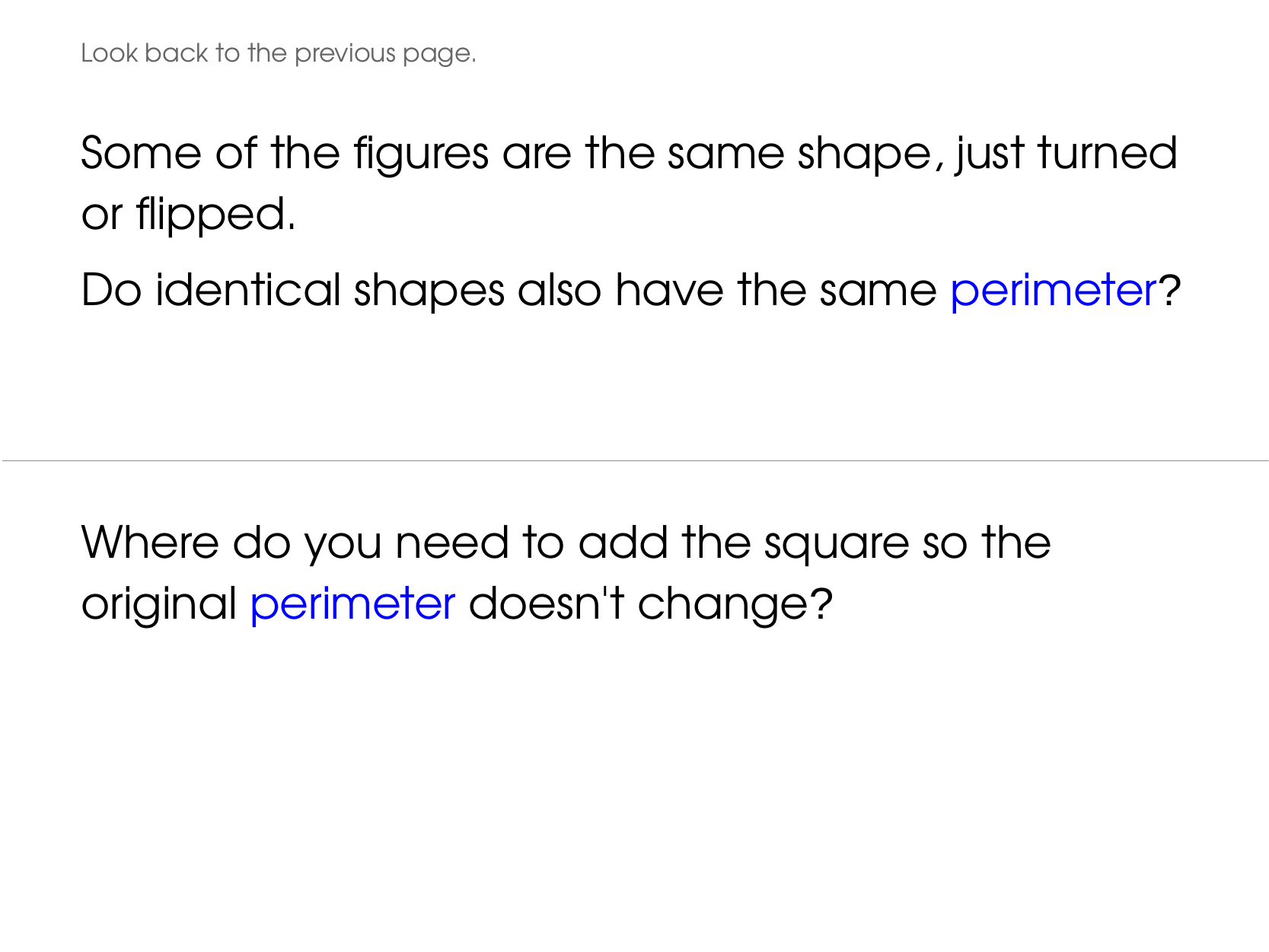

Look back to the previous page.
Some of the figures are the same shape, just turned or flipped.
Do identical shapes also have the same perimeter?
Where do you need to add the square so the
original perimeter doesn't change?